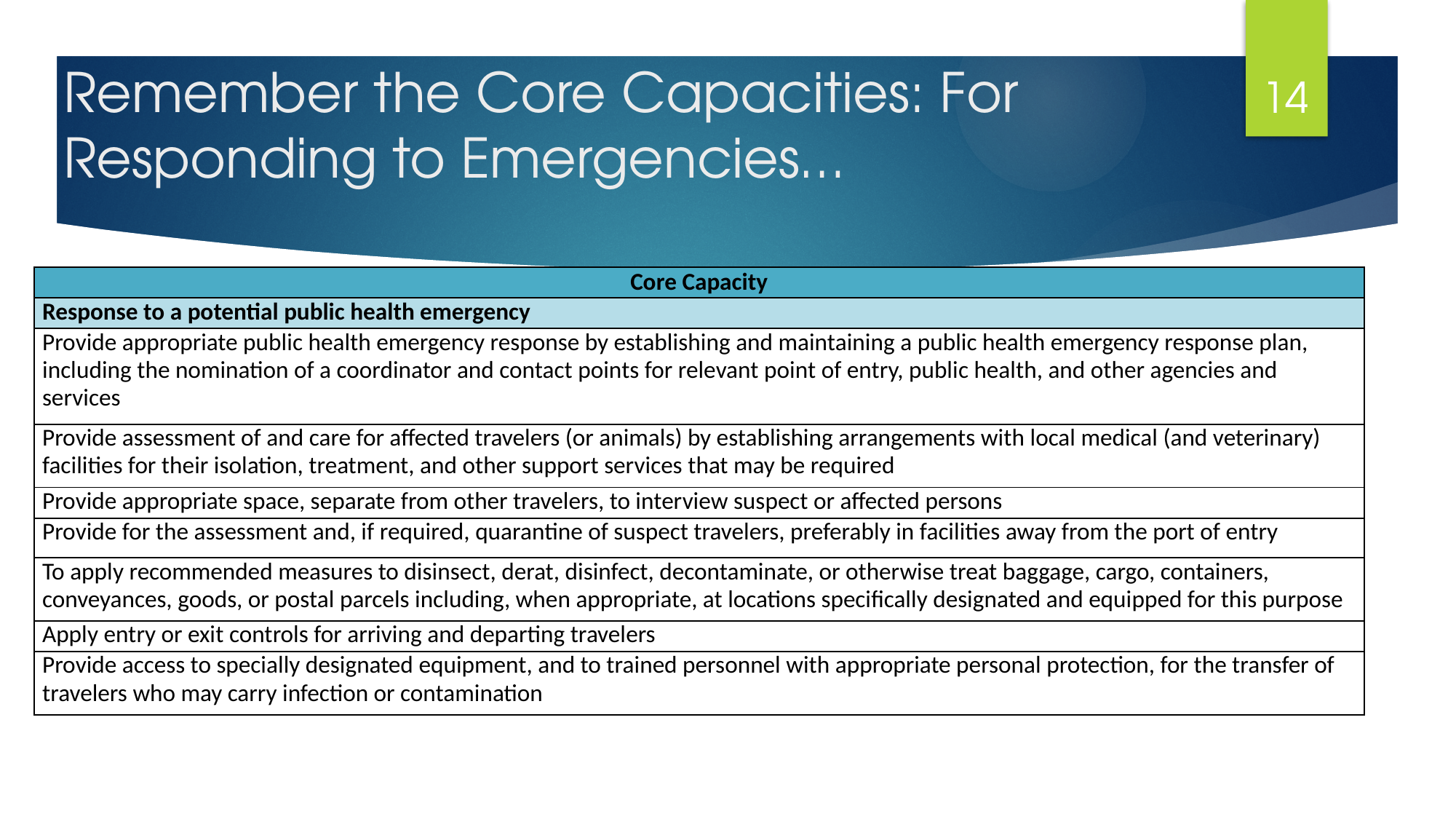

14
# Remember the Core Capacities: For Responding to Emergencies…
| Core Capacity |
| --- |
| Response to a potential public health emergency |
| Provide appropriate public health emergency response by establishing and maintaining a public health emergency response plan, including the nomination of a coordinator and contact points for relevant point of entry, public health, and other agencies and services |
| Provide assessment of and care for affected travelers (or animals) by establishing arrangements with local medical (and veterinary) facilities for their isolation, treatment, and other support services that may be required |
| Provide appropriate space, separate from other travelers, to interview suspect or affected persons |
| Provide for the assessment and, if required, quarantine of suspect travelers, preferably in facilities away from the port of entry |
| To apply recommended measures to disinsect, derat, disinfect, decontaminate, or otherwise treat baggage, cargo, containers, conveyances, goods, or postal parcels including, when appropriate, at locations specifically designated and equipped for this purpose |
| Apply entry or exit controls for arriving and departing travelers |
| Provide access to specially designated equipment, and to trained personnel with appropriate personal protection, for the transfer of travelers who may carry infection or contamination |